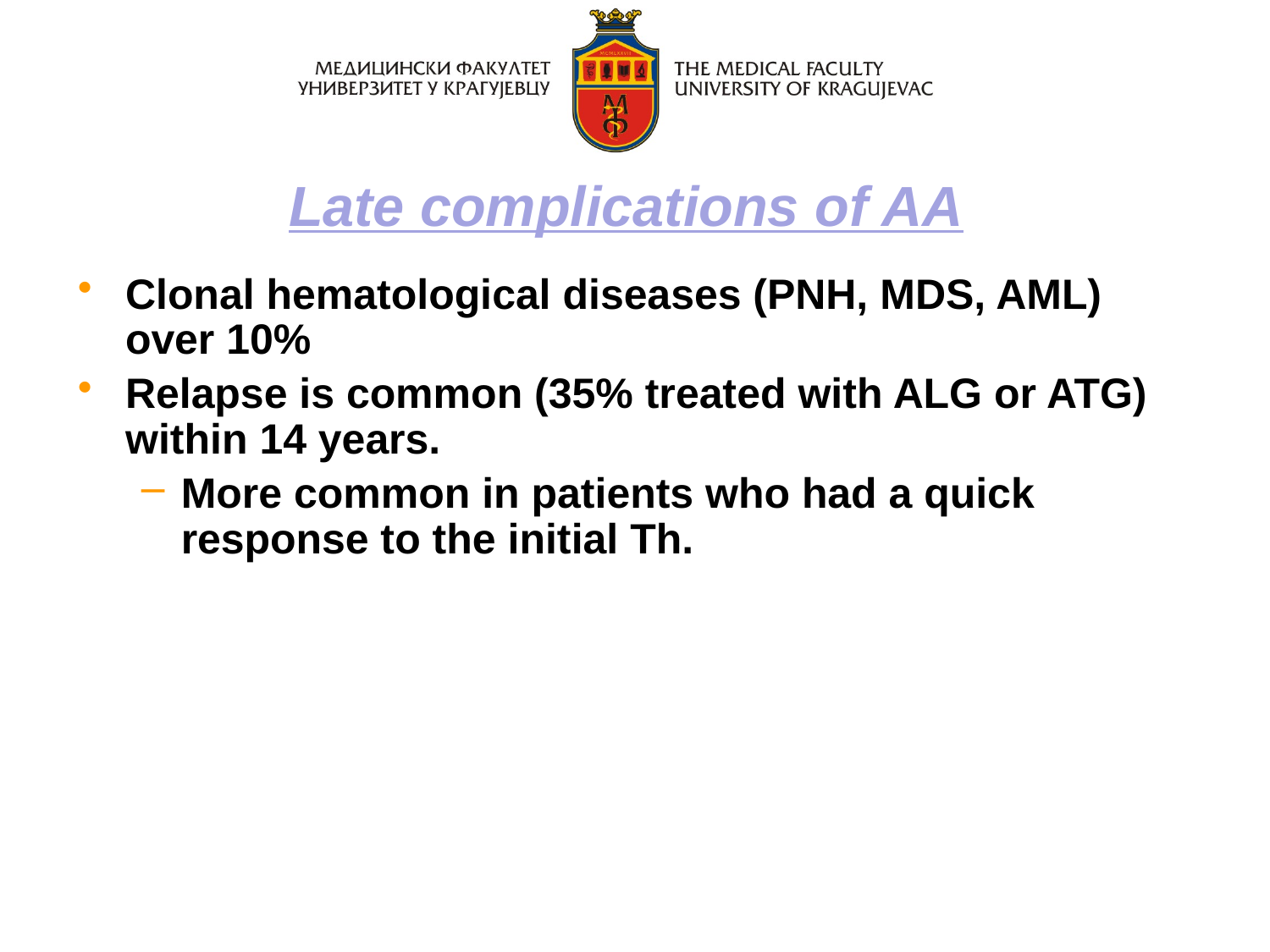

# Late complications of AA
Clonal hematological diseases (PNH, MDS, AML) over 10%
Relapse is common (35% treated with ALG or ATG) within 14 years.
More common in patients who had a quick response to the initial Th.